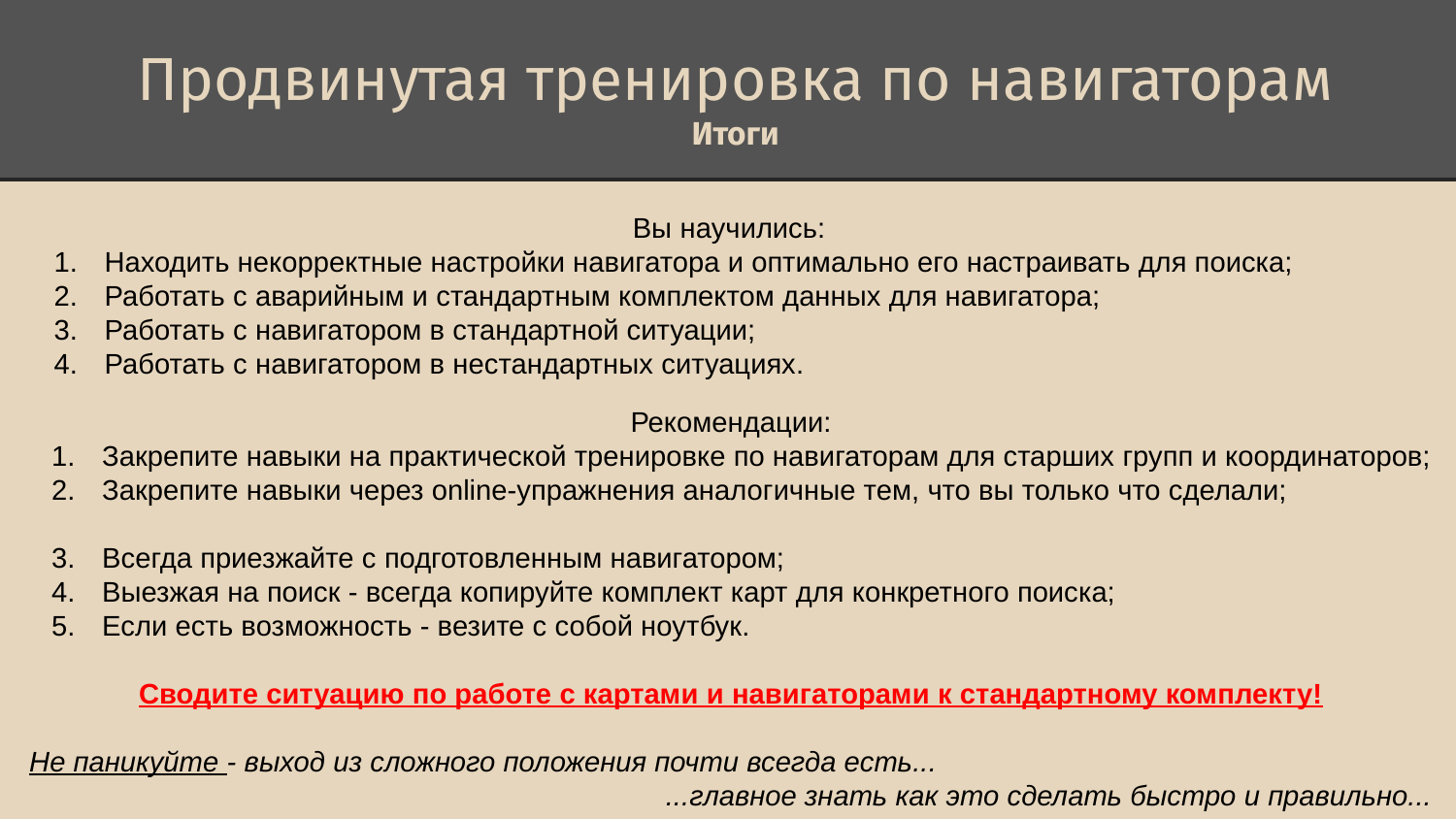

# Продвинутая тренировка по навигаторам
Итоги
Вы научились:
Находить некорректные настройки навигатора и оптимально его настраивать для поиска;
Работать с аварийным и стандартным комплектом данных для навигатора;
Работать с навигатором в стандартной ситуации;
Работать с навигатором в нестандартных ситуациях.
Рекомендации:
Закрепите навыки на практической тренировке по навигаторам для старших групп и координаторов;
Закрепите навыки через online-упражнения аналогичные тем, что вы только что сделали;

Всегда приезжайте с подготовленным навигатором;
Выезжая на поиск - всегда копируйте комплект карт для конкретного поиска;
Если есть возможность - везите с собой ноутбук.

Сводите ситуацию по работе с картами и навигаторами к стандартному комплекту!

Не паникуйте - выход из сложного положения почти всегда есть...
...главное знать как это сделать быстро и правильно...